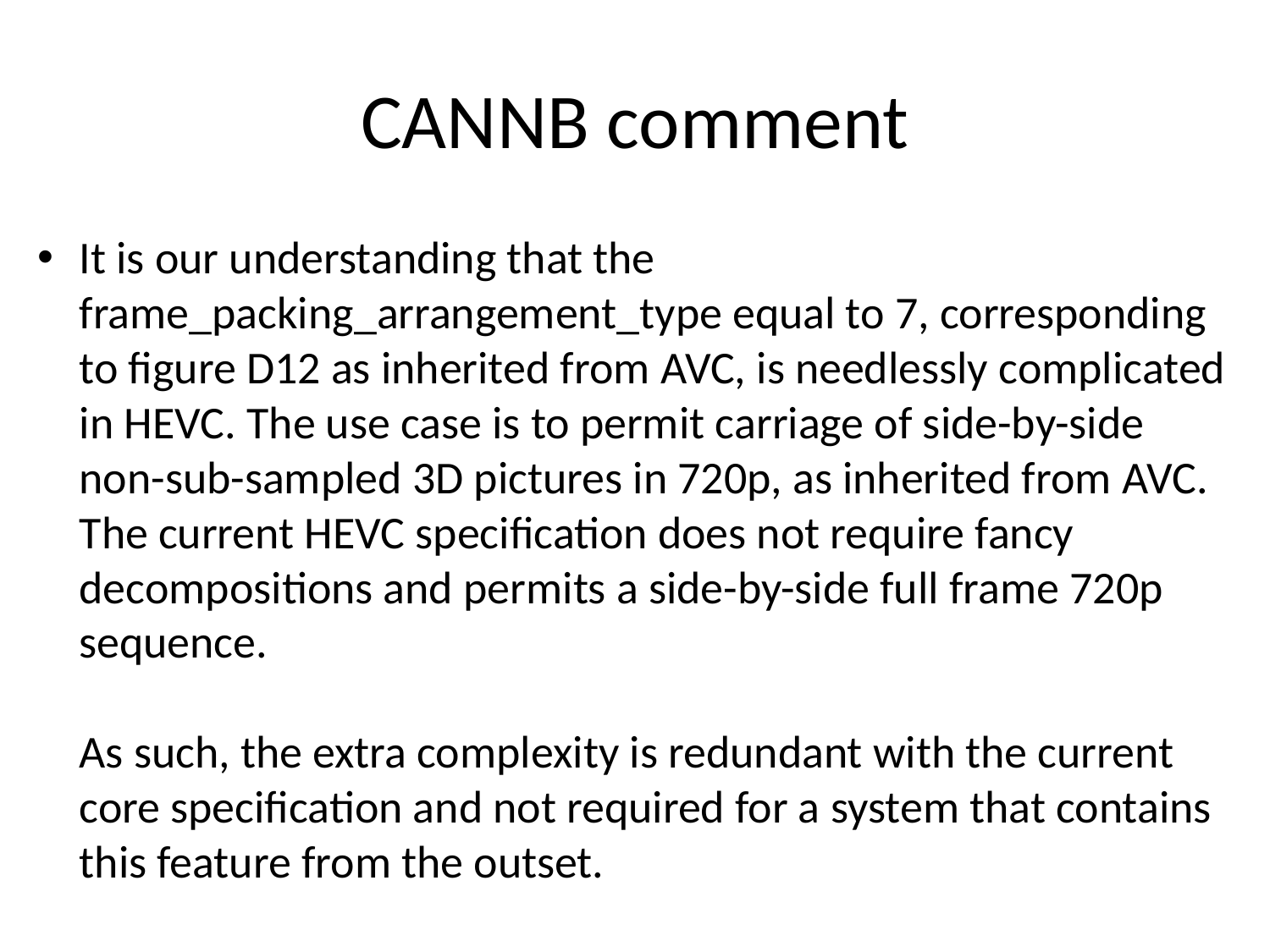

# CANNB comment
It is our understanding that the frame_packing_arrangement_type equal to 7, corresponding to figure D12 as inherited from AVC, is needlessly complicated in HEVC. The use case is to permit carriage of side-by-side non-sub-sampled 3D pictures in 720p, as inherited from AVC. The current HEVC specification does not require fancy decompositions and permits a side-by-side full frame 720p sequence.
As such, the extra complexity is redundant with the current core specification and not required for a system that contains this feature from the outset.